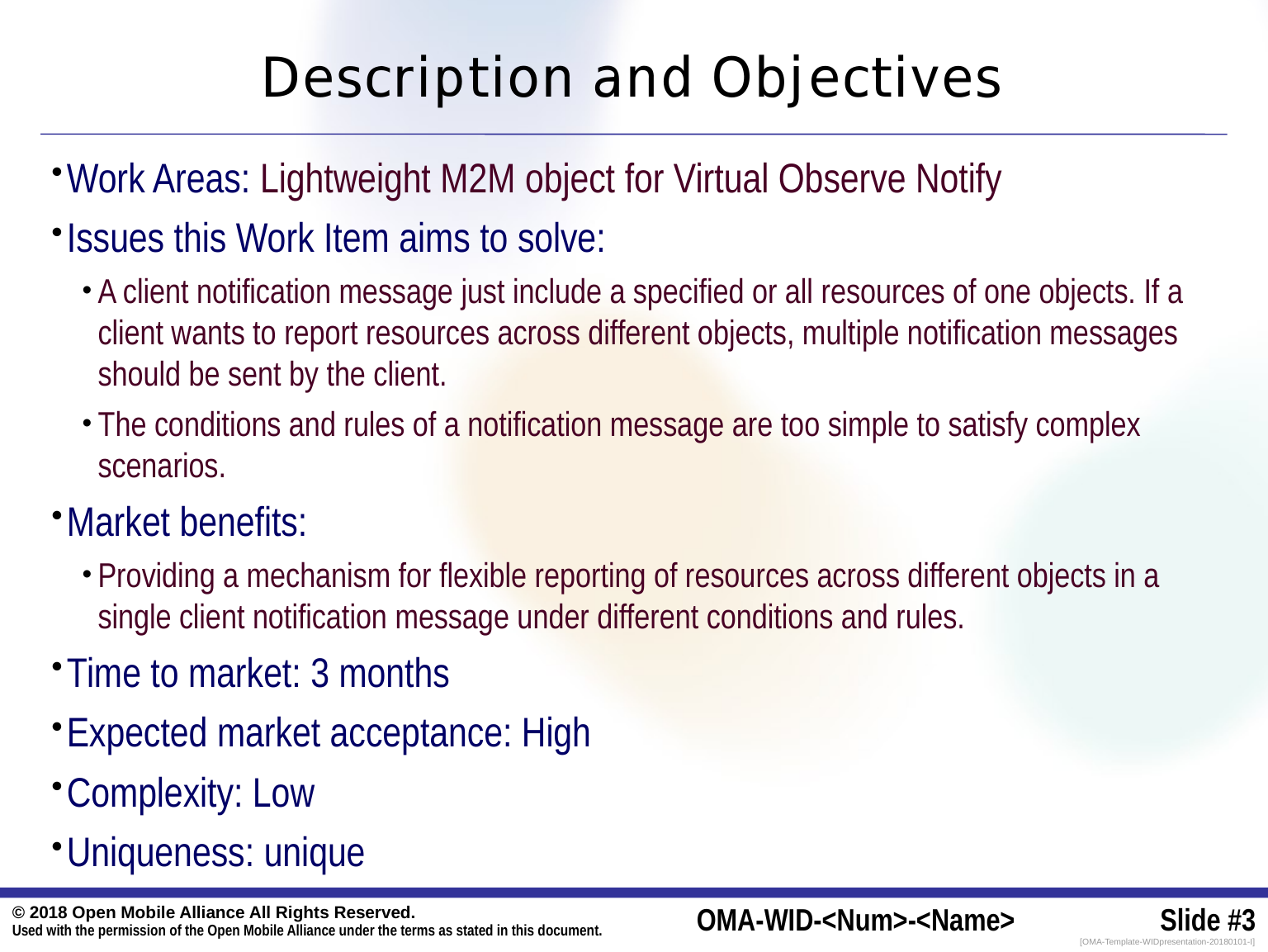

# Description and Objectives
Work Areas: Lightweight M2M object for Virtual Observe Notify
Issues this Work Item aims to solve:
A client notification message just include a specified or all resources of one objects. If a client wants to report resources across different objects, multiple notification messages should be sent by the client.
The conditions and rules of a notification message are too simple to satisfy complex scenarios.
Market benefits:
Providing a mechanism for flexible reporting of resources across different objects in a single client notification message under different conditions and rules.
Time to market: 3 months
Expected market acceptance: High
Complexity: Low
Uniqueness: unique